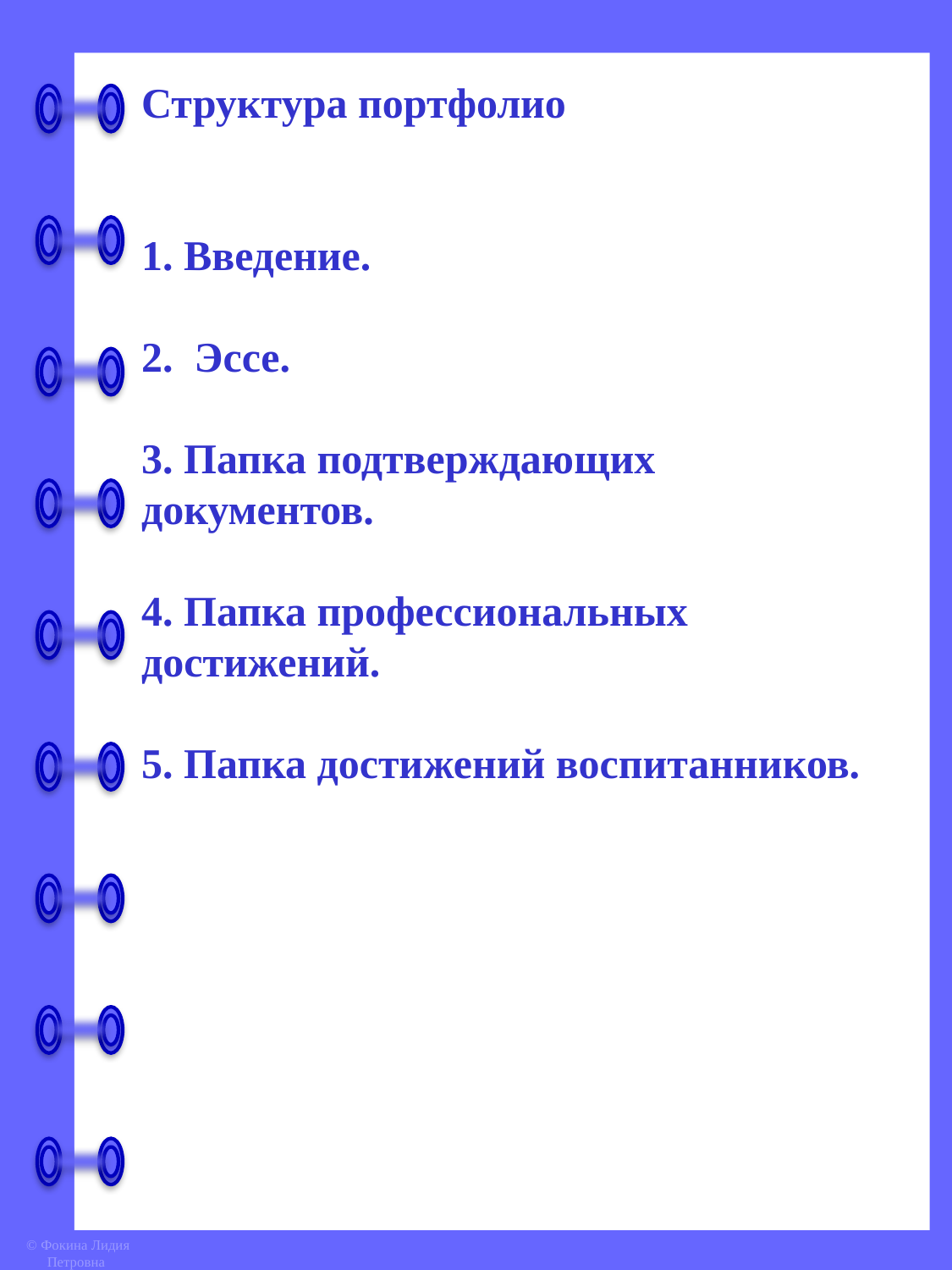

Структура портфолио

1. Введение.

2.  Эссе.

3. Папка подтверждающих   документов.

4. Папка профессиональных достижений.

5. Папка достижений воспитанников.